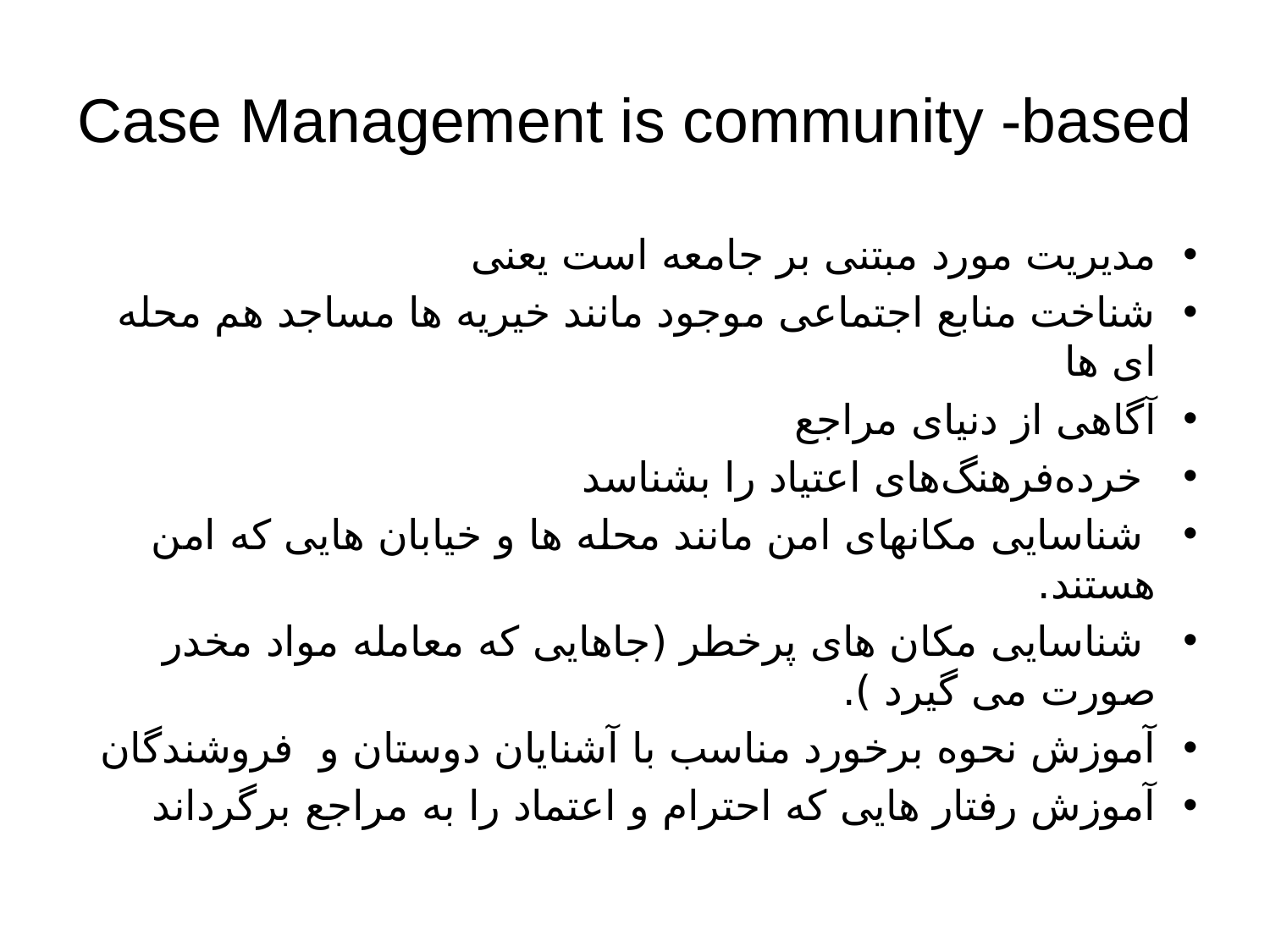

# Case Management is community -based
مدیریت مورد مبتنی بر جامعه است یعنی
شناخت منابع اجتماعی موجود مانند خیریه ها مساجد هم محله ای ها
آگاهی از دنیای مراجع
 خرده‌فرهنگ‌های اعتیاد را بشناسد
 شناسایی مکانهای امن مانند محله ها و خیابان هایی که امن هستند.
 شناسایی مکان های پرخطر (جاهایی که معامله مواد مخدر صورت می گیرد ).
آموزش نحوه برخورد مناسب با آشنایان دوستان و  فروشندگان
آموزش رفتار هایی که احترام و اعتماد را به مراجع برگرداند